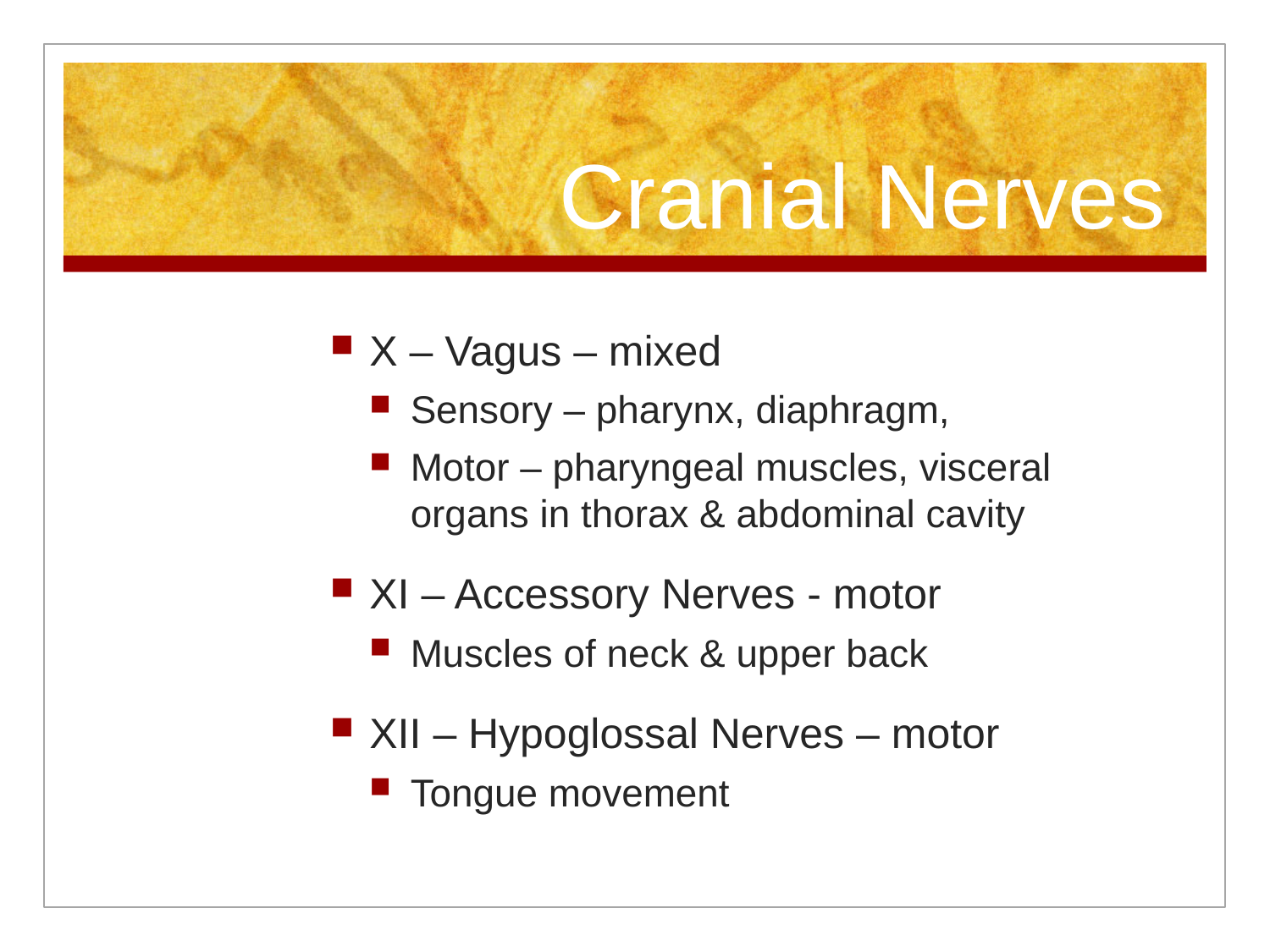

# Cranial Nerves
X – Vagus – mixed
Sensory – pharynx, diaphragm,
Motor – pharyngeal muscles, visceral organs in thorax & abdominal cavity
XI – Accessory Nerves - motor
Muscles of neck & upper back
XII – Hypoglossal Nerves – motor
Tongue movement